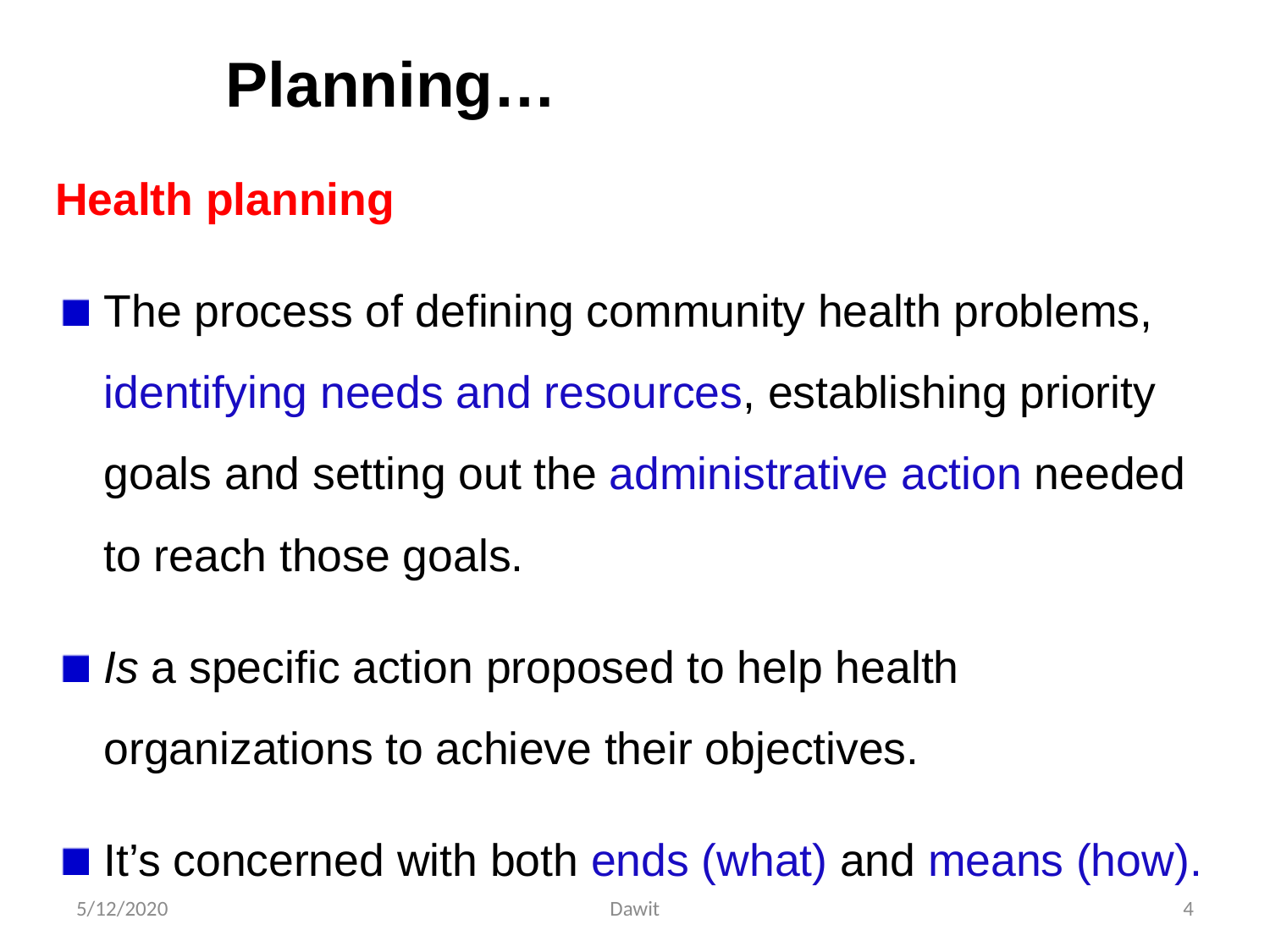

# Planning…
Health planning
The process of defining community health problems, identifying needs and resources, establishing priority goals and setting out the administrative action needed to reach those goals.
Is a specific action proposed to help health organizations to achieve their objectives.
It’s concerned with both ends (what) and means (how).

5/12/2020
Dawit
4